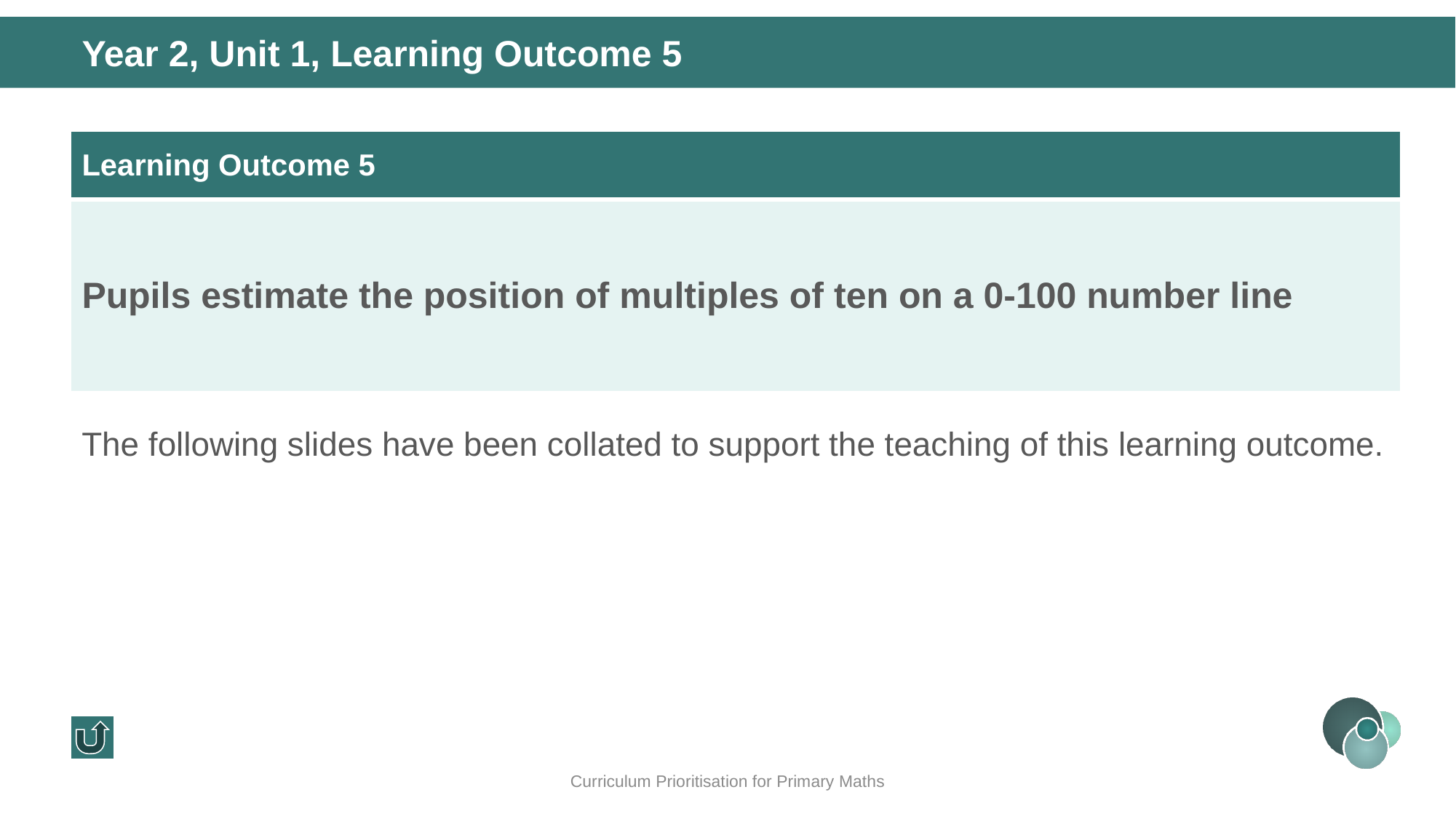

Year 2, Unit 1, Learning Outcome 5
| Learning Outcome 5 |
| --- |
| Pupils estimate the position of multiples of ten on a 0-100 number line |
The following slides have been collated to support the teaching of this learning outcome.

Curriculum Prioritisation for Primary Maths